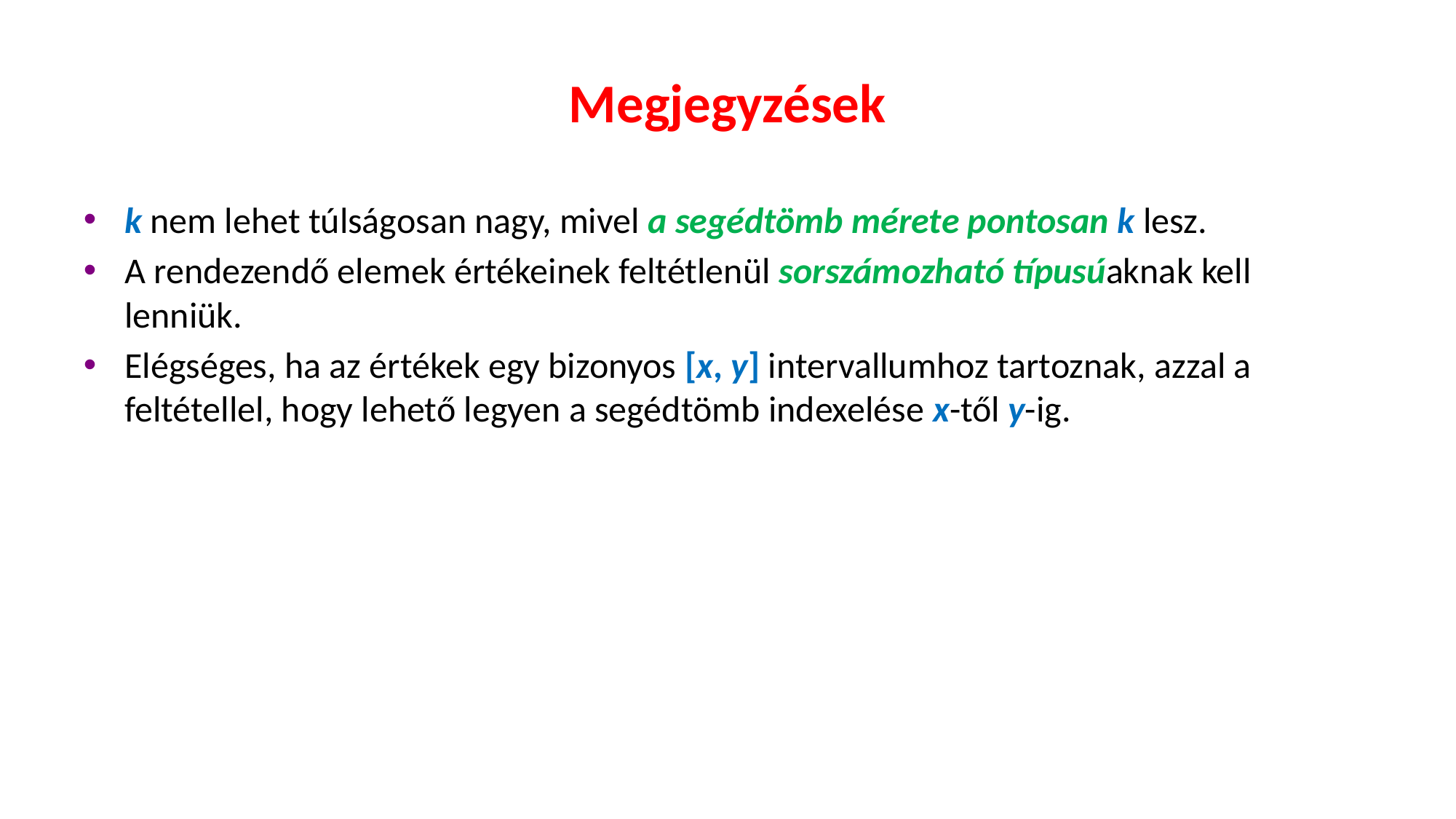

# Megjegyzések
k nem lehet túlságosan nagy, mivel a segédtömb mérete pontosan k lesz.
A rendezendő elemek értékeinek feltétlenül sorszámozható típusúaknak kell lenniük.
Elégséges, ha az értékek egy bizonyos [x, y] intervallumhoz tartoznak, azzal a feltétellel, hogy lehető legyen a segédtömb indexelése x-től y-ig.